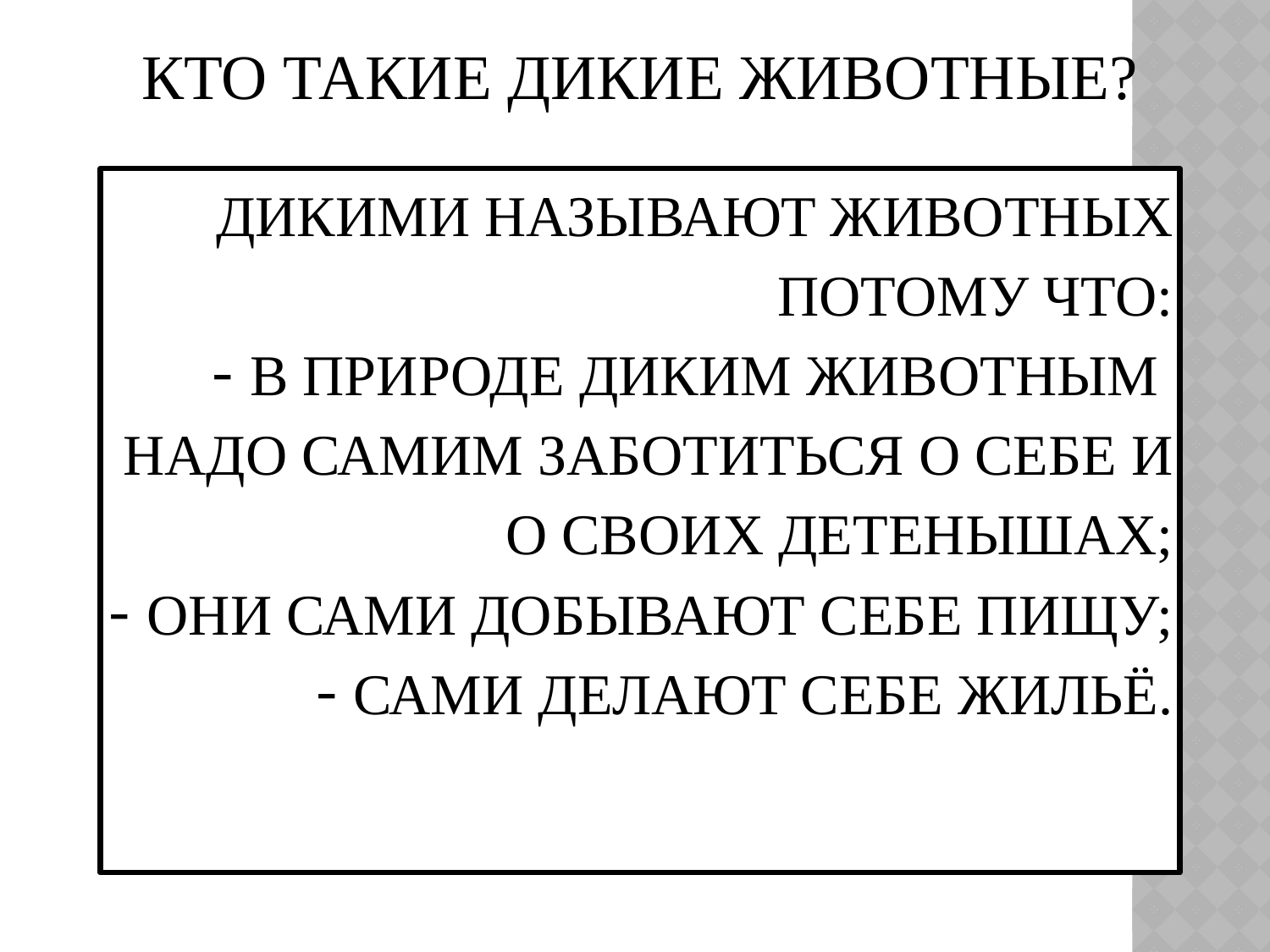

КТО ТАКИЕ ДИКИЕ ЖИВОТНЫЕ?

# Дикими называют животных потому что: - В природе диким животным  надо самим заботиться о себе и о своих детенышах; - Они сами добывают себе пищу; - Сами делают себе жильё.